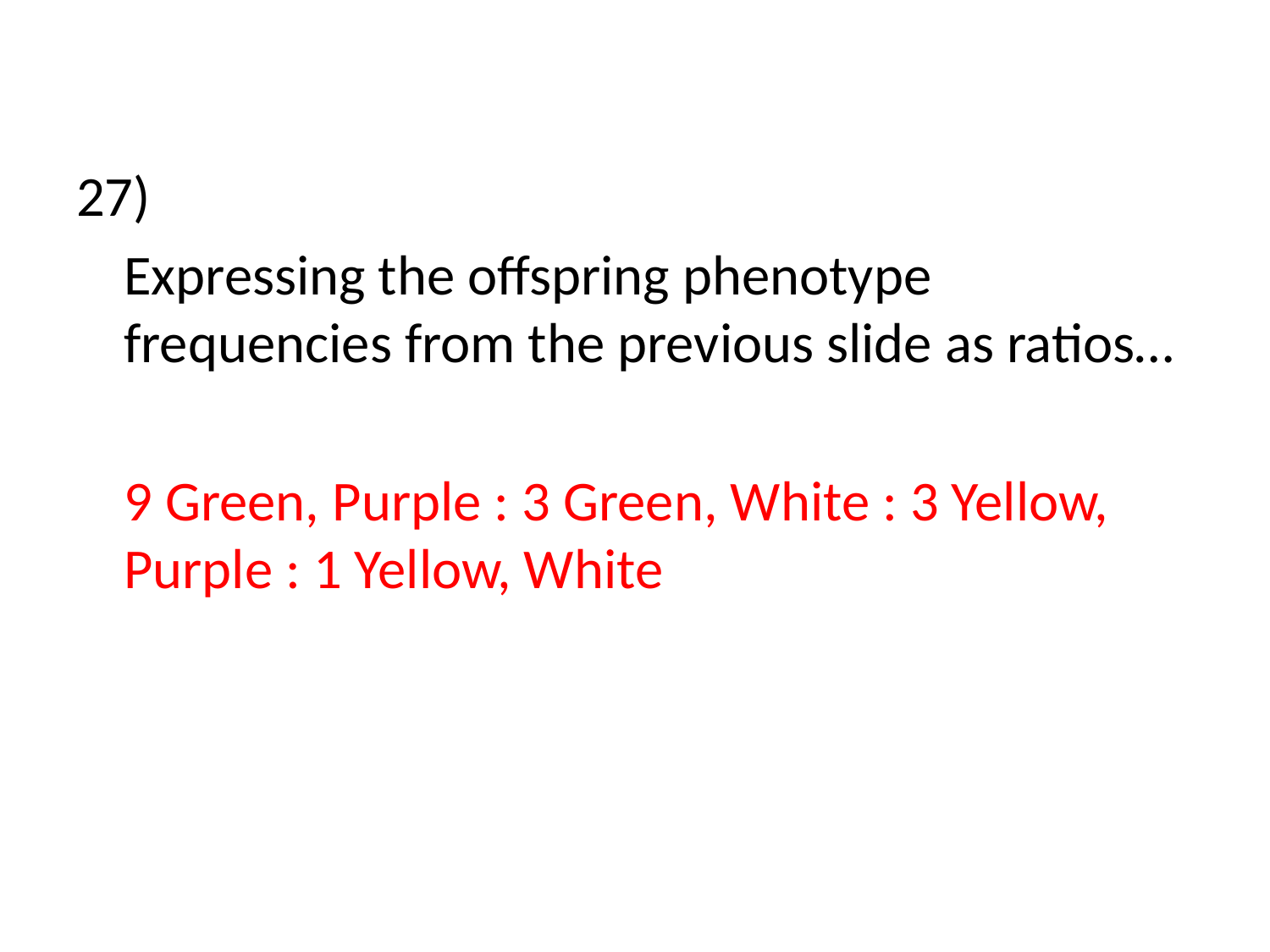

27)
	Expressing the offspring phenotype frequencies from the previous slide as ratios…

	9 Green, Purple : 3 Green, White : 3 Yellow, Purple : 1 Yellow, White